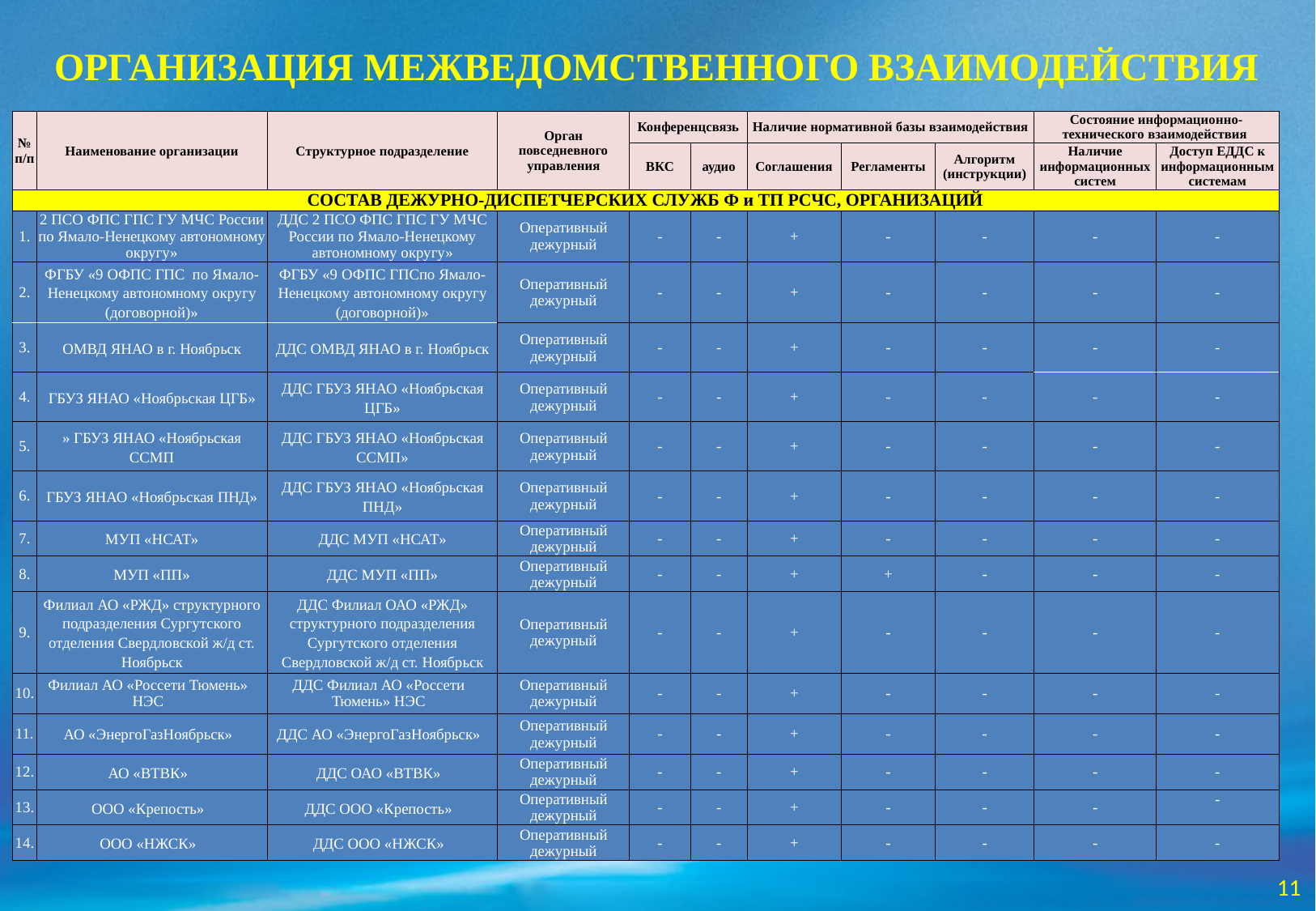

ОРГАНИЗАЦИЯ МЕЖВЕДОМСТВЕННОГО ВЗАИМОДЕЙСТВИЯ
| № п/п | Наименование организации | Структурное подразделение | Орган повседневного управления | Конференцсвязь |  | Наличие нормативной базы взаимодействия |  |  | Состояние информационно-технического взаимодействия |  |
| --- | --- | --- | --- | --- | --- | --- | --- | --- | --- | --- |
|  |  |  |  | ВКС | аудио | Соглашения | Регламенты | Алгоритм (инструкции) | Наличие информационных систем | Доступ ЕДДС к информационным системам |
| СОСТАВ ДЕЖУРНО-ДИСПЕТЧЕРСКИХ СЛУЖБ Ф и ТП РСЧС, ОРГАНИЗАЦИЙ |  |  |  |  |  |  |  |  |  |  |
| 1. | 2 ПСО ФПС ГПС ГУ МЧС России по Ямало-Ненецкому автономному округу» | ДДС 2 ПСО ФПС ГПС ГУ МЧС России по Ямало-Ненецкому автономному округу» | Оперативный дежурный | - | - | + | - | - | - | - |
| 2. | ФГБУ «9 ОФПС ГПС по Ямало-Ненецкому автономному округу (договорной)» | ФГБУ «9 ОФПС ГПСпо Ямало-Ненецкому автономному округу (договорной)» | Оперативный дежурный | - | - | + | - | - | - | - |
| 3. | ОМВД ЯНАО в г. Ноябрьск | ДДС ОМВД ЯНАО в г. Ноябрьск | Оперативный дежурный | - | - | + | - | - | - | - |
| 4. | ГБУЗ ЯНАО «Ноябрьская ЦГБ» | ДДС ГБУЗ ЯНАО «Ноябрьская ЦГБ» | Оперативный дежурный | - | - | + | - | - | - | - |
| 5. | » ГБУЗ ЯНАО «Ноябрьская ССМП | ДДС ГБУЗ ЯНАО «Ноябрьская ССМП» | Оперативный дежурный | - | - | + | - | - | - | - |
| 6. | ГБУЗ ЯНАО «Ноябрьская ПНД» | ДДС ГБУЗ ЯНАО «Ноябрьская ПНД» | Оперативный дежурный | - | - | + | - | - | - | - |
| 7. | МУП «НСАТ» | ДДС МУП «НСАТ» | Оперативный дежурный | - | - | + | - | - | - | - |
| 8. | МУП «ПП» | ДДС МУП «ПП» | Оперативный дежурный | - | - | + | + | - | - | - |
| 9. | Филиал АО «РЖД» структурного подразделения Сургутского отделения Свердловской ж/д ст. Ноябрьск | ДДС Филиал ОАО «РЖД» структурного подразделения Сургутского отделения Свердловской ж/д ст. Ноябрьск | Оперативный дежурный | - | - | + | - | - | - | - |
| 10. | Филиал АО «Россети Тюмень» НЭС | ДДС Филиал АО «Россети Тюмень» НЭС | Оперативный дежурный | - | - | + | - | - | - | - |
| 11. | АО «ЭнергоГазНоябрьск» | ДДС АО «ЭнергоГазНоябрьск» | Оперативный дежурный | - | - | + | - | - | - | - |
| 12. | АО «ВТВК» | ДДС ОАО «ВТВК» | Оперативный дежурный | - | - | + | - | - | - | - |
| 13. | ООО «Крепость» | ДДС ООО «Крепость» | Оперативный дежурный | - | - | + | - | - | - | - |
| 14. | ООО «НЖСК» | ДДС ООО «НЖСК» | Оперативный дежурный | - | - | + | - | - | - | - |
11